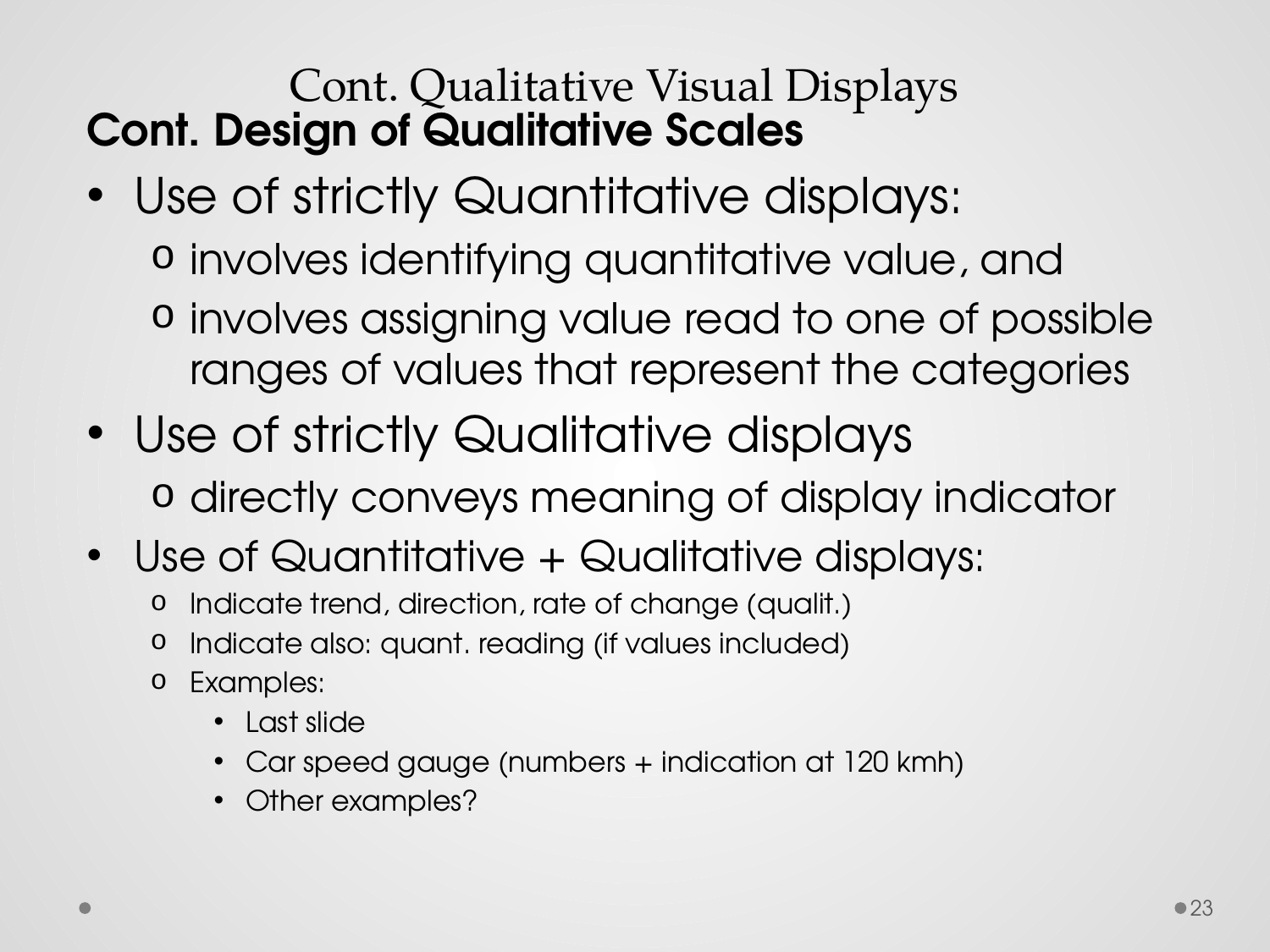

# Cont. Qualitative Visual Displays

Cont. Design of Qualitative Scales
Use of strictly Quantitative displays:
involves identifying quantitative value, and
involves assigning value read to one of possible ranges of values that represent the categories
Use of strictly Qualitative displays
directly conveys meaning of display indicator
Use of Quantitative + Qualitative displays:
Indicate trend, direction, rate of change (qualit.)
Indicate also: quant. reading (if values included)
Examples:
Last slide
Car speed gauge (numbers + indication at 120 kmh)
Other examples?
23